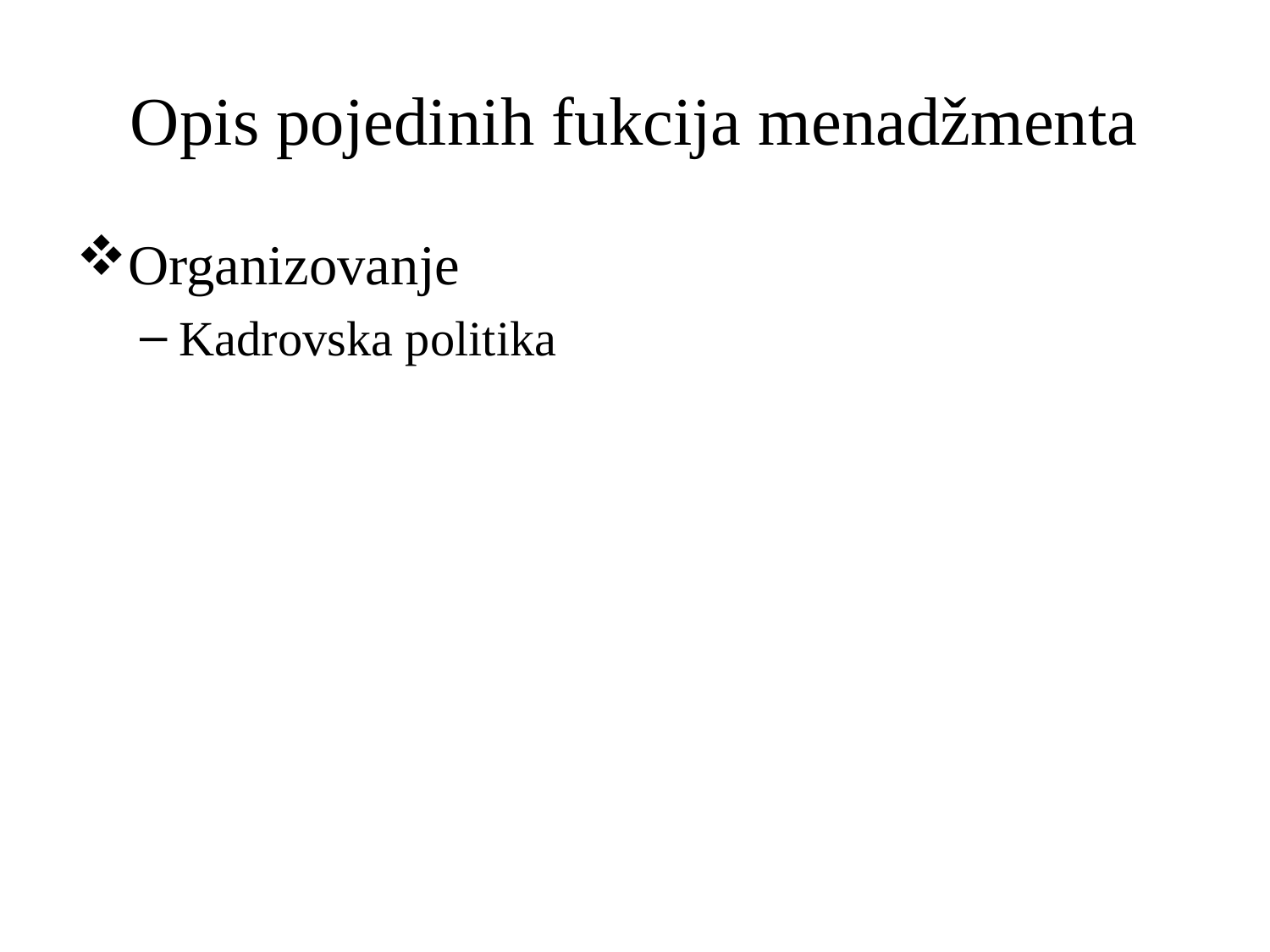

# Opis pojedinih fukcija menadžmenta
Organizovanje
Kadrovska politika